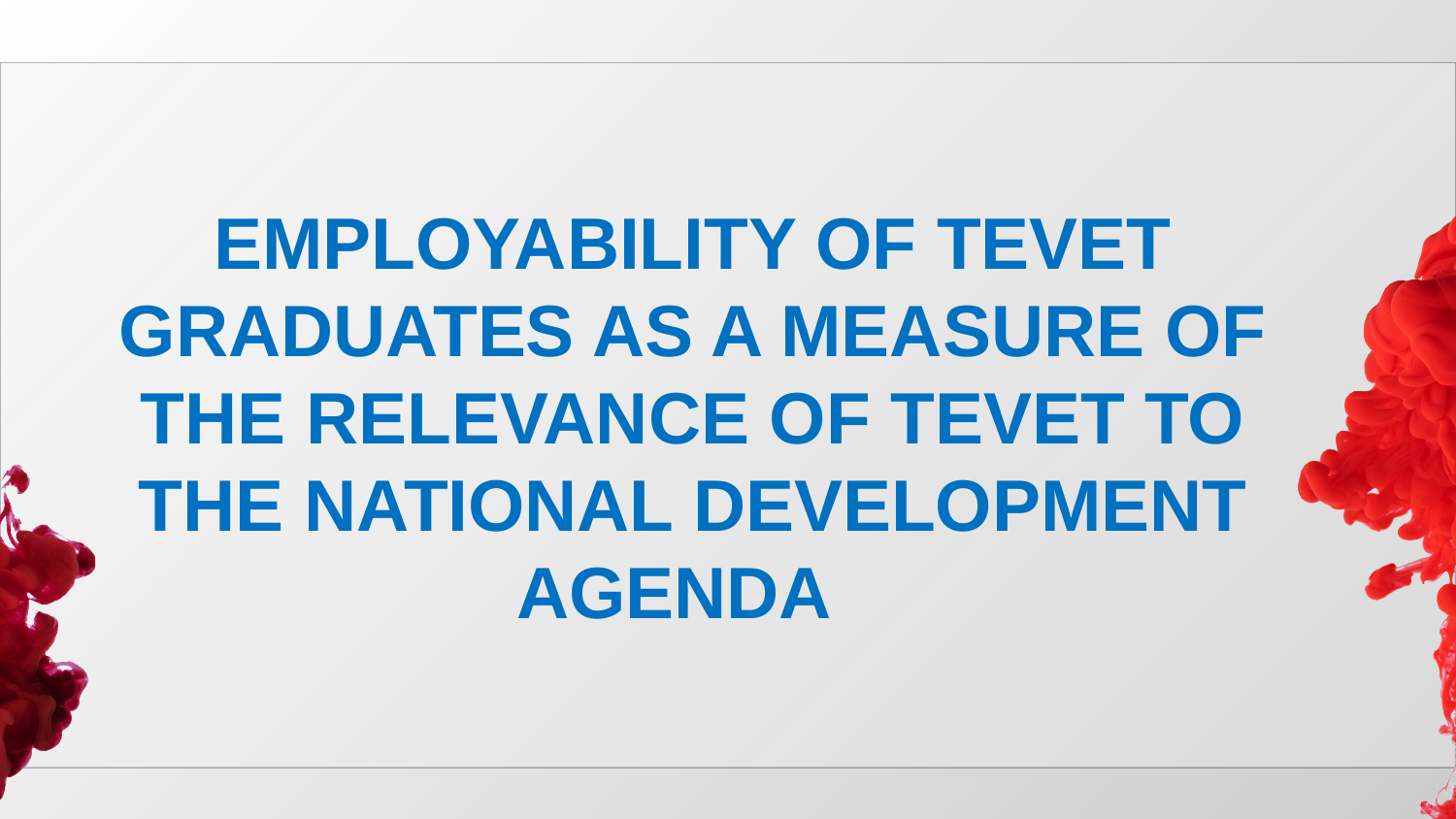

EMPLOYABILITY OF TEVET GRADUATES AS A MEASURE OF THE RELEVANCE OF TEVET TO THE NATIONAL DEVELOPMENT AGENDA